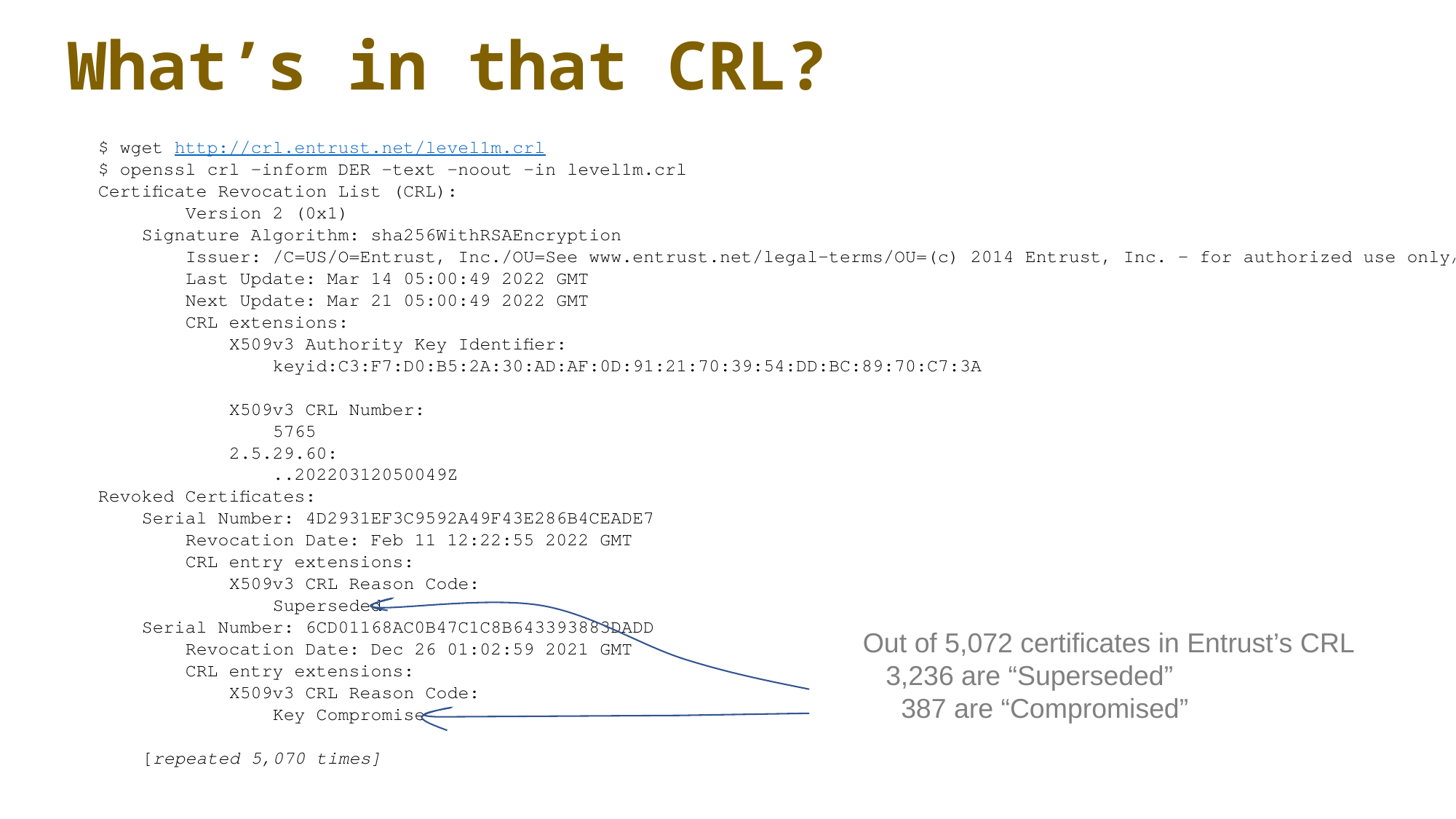

What’s in that CRL?
$ wget http://crl.entrust.net/level1m.crl
$ openssl crl -inform DER -text -noout -in level1m.crl
Certificate Revocation List (CRL):
        Version 2 (0x1)
    Signature Algorithm: sha256WithRSAEncryption
        Issuer: /C=US/O=Entrust, Inc./OU=See www.entrust.net/legal-terms/OU=(c) 2014 Entrust, Inc. - for authorized use only/CN=Entrust Certification Authority - L1M
        Last Update: Mar 14 05:00:49 2022 GMT
        Next Update: Mar 21 05:00:49 2022 GMT
        CRL extensions:
            X509v3 Authority Key Identifier:
                keyid:C3:F7:D0:B5:2A:30:AD:AF:0D:91:21:70:39:54:DD:BC:89:70:C7:3A

            X509v3 CRL Number:
                5765
            2.5.29.60:
                ..20220312050049Z
Revoked Certificates:
    Serial Number: 4D2931EF3C9592A49F43E286B4CEADE7
        Revocation Date: Feb 11 12:22:55 2022 GMT
        CRL entry extensions:
            X509v3 CRL Reason Code:
                Superseded
    Serial Number: 6CD01168AC0B47C1C8B643393883DADD
        Revocation Date: Dec 26 01:02:59 2021 GMT
        CRL entry extensions:
            X509v3 CRL Reason Code:
                Key Compromise

    [repeated 5,070 times]

Out of 5,072 certificates in Entrust’s CRL
   3,236 are “Superseded”
     387 are “Compromised”